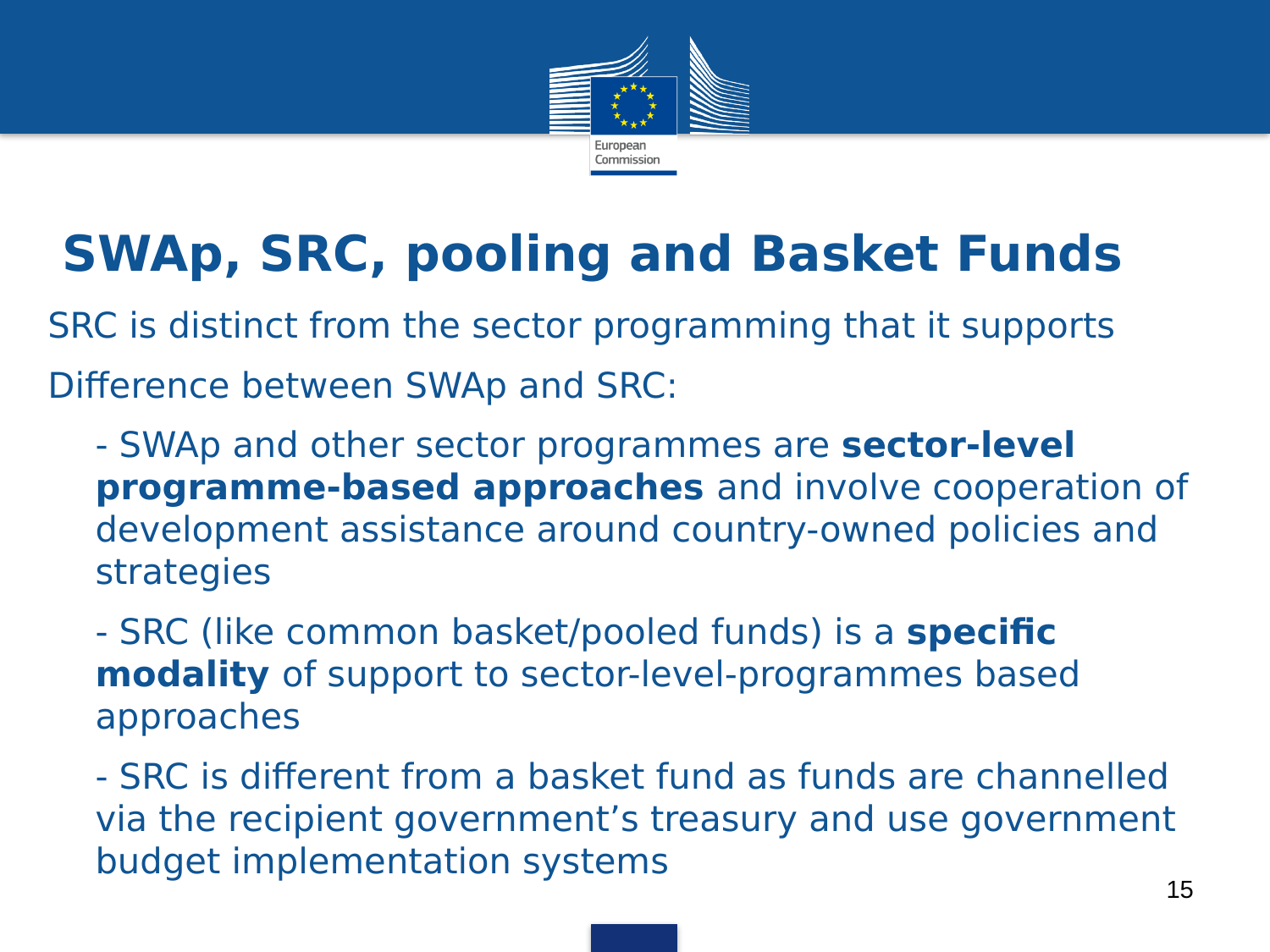

# SWAp, SRC, pooling and Basket Funds
SRC is distinct from the sector programming that it supports
Difference between SWAp and SRC:
	- SWAp and other sector programmes are sector-level programme-based approaches and involve cooperation of development assistance around country-owned policies and strategies
	- SRC (like common basket/pooled funds) is a specific modality of support to sector-level-programmes based approaches
	- SRC is different from a basket fund as funds are channelled via the recipient government’s treasury and use government budget implementation systems

15